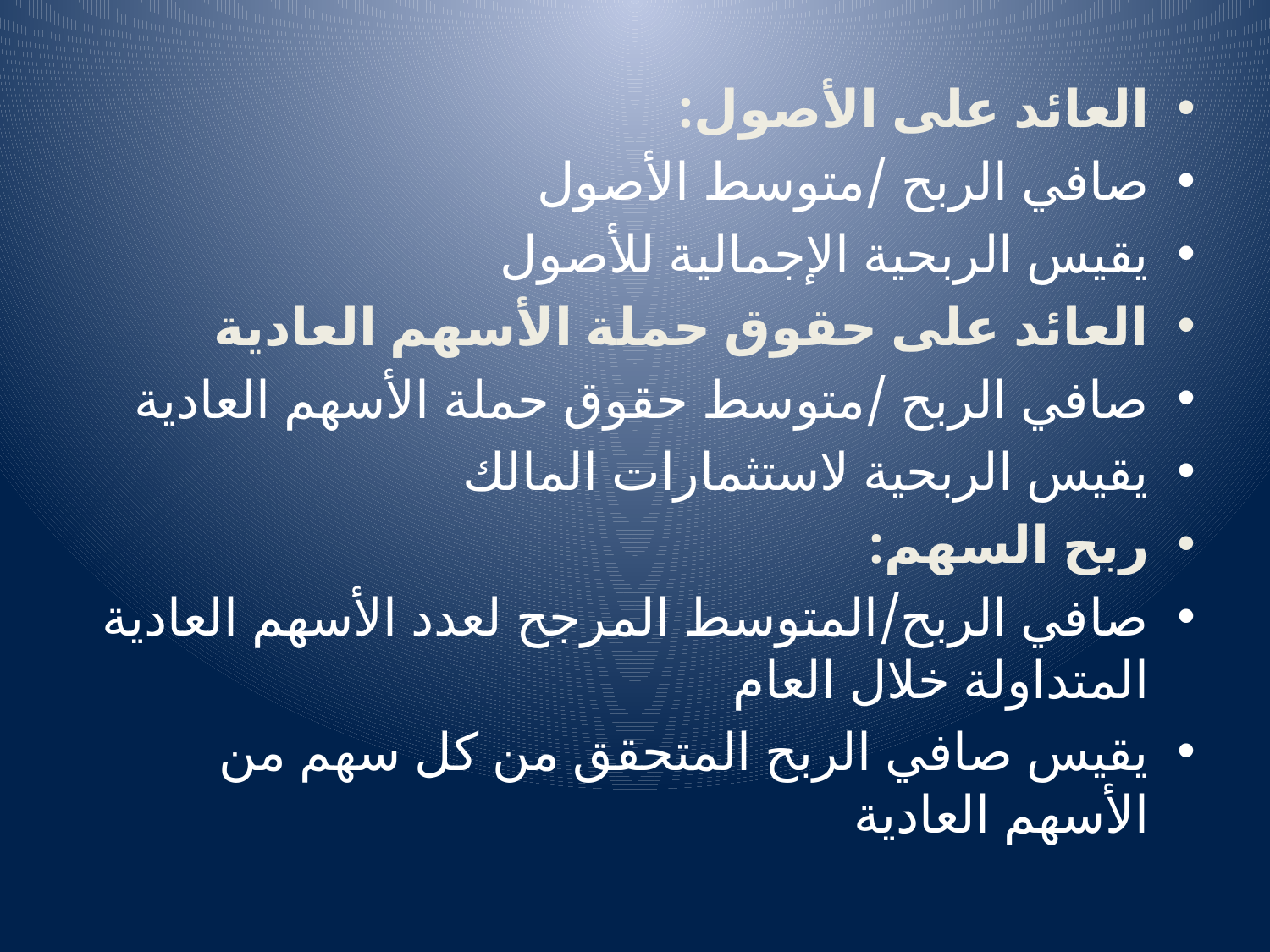

العائد على الأصول:
صافي الربح /متوسط الأصول
يقيس الربحية الإجمالية للأصول
العائد على حقوق حملة الأسهم العادية
صافي الربح /متوسط حقوق حملة الأسهم العادية
يقيس الربحية لاستثمارات المالك
ربح السهم:
صافي الربح/المتوسط المرجح لعدد الأسهم العادية المتداولة خلال العام
يقيس صافي الربح المتحقق من كل سهم من الأسهم العادية